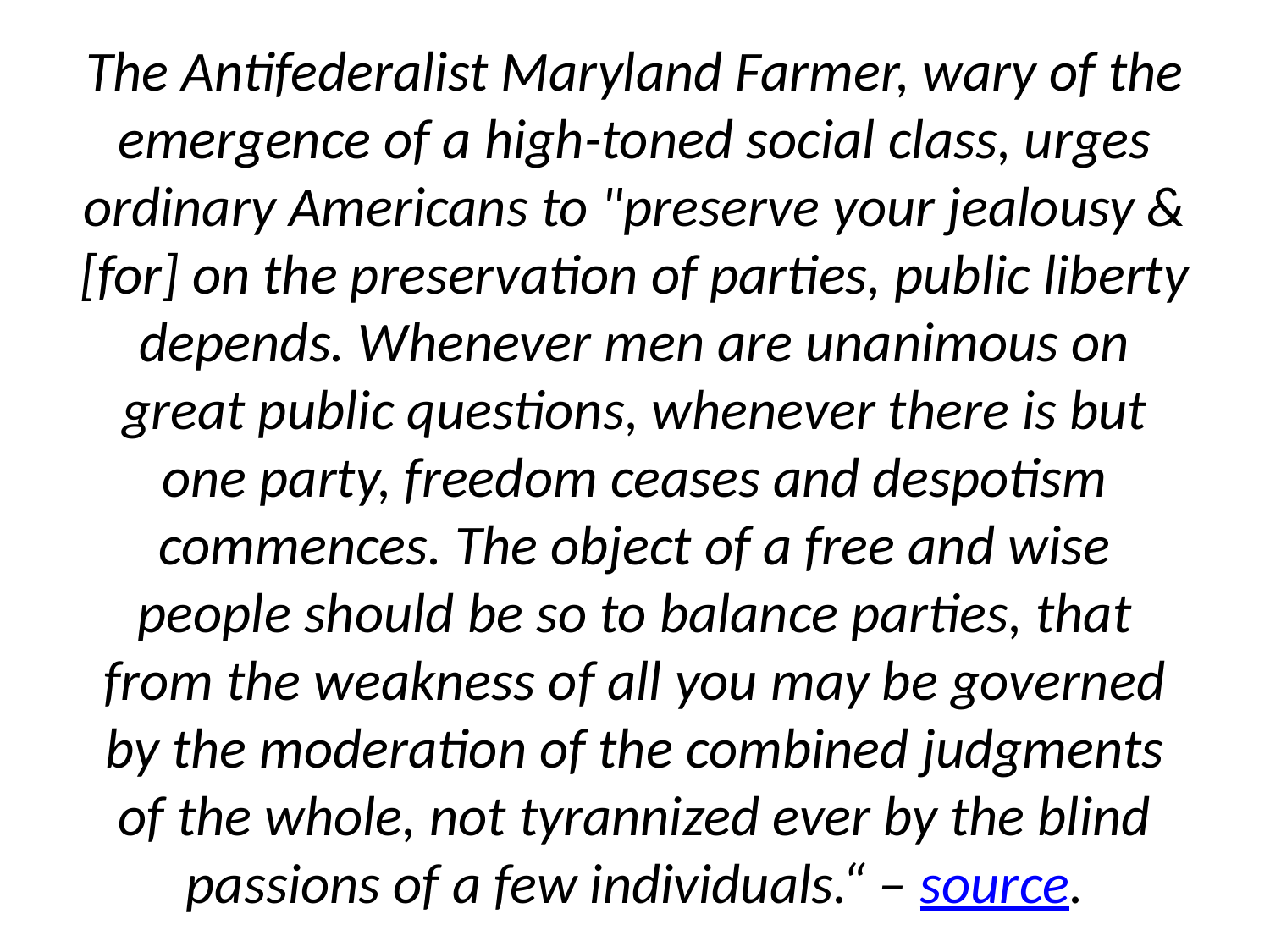

# The Antifederalist Maryland Farmer, wary of the emergence of a high-toned social class, urges ordinary Americans to "preserve your jealousy & [for] on the preservation of parties, public liberty depends. Whenever men are unanimous on great public questions, whenever there is but one party, freedom ceases and despotism commences. The object of a free and wise people should be so to balance parties, that from the weakness of all you may be governed by the moderation of the combined judgments of the whole, not tyrannized ever by the blind passions of a few individuals.“ – source.